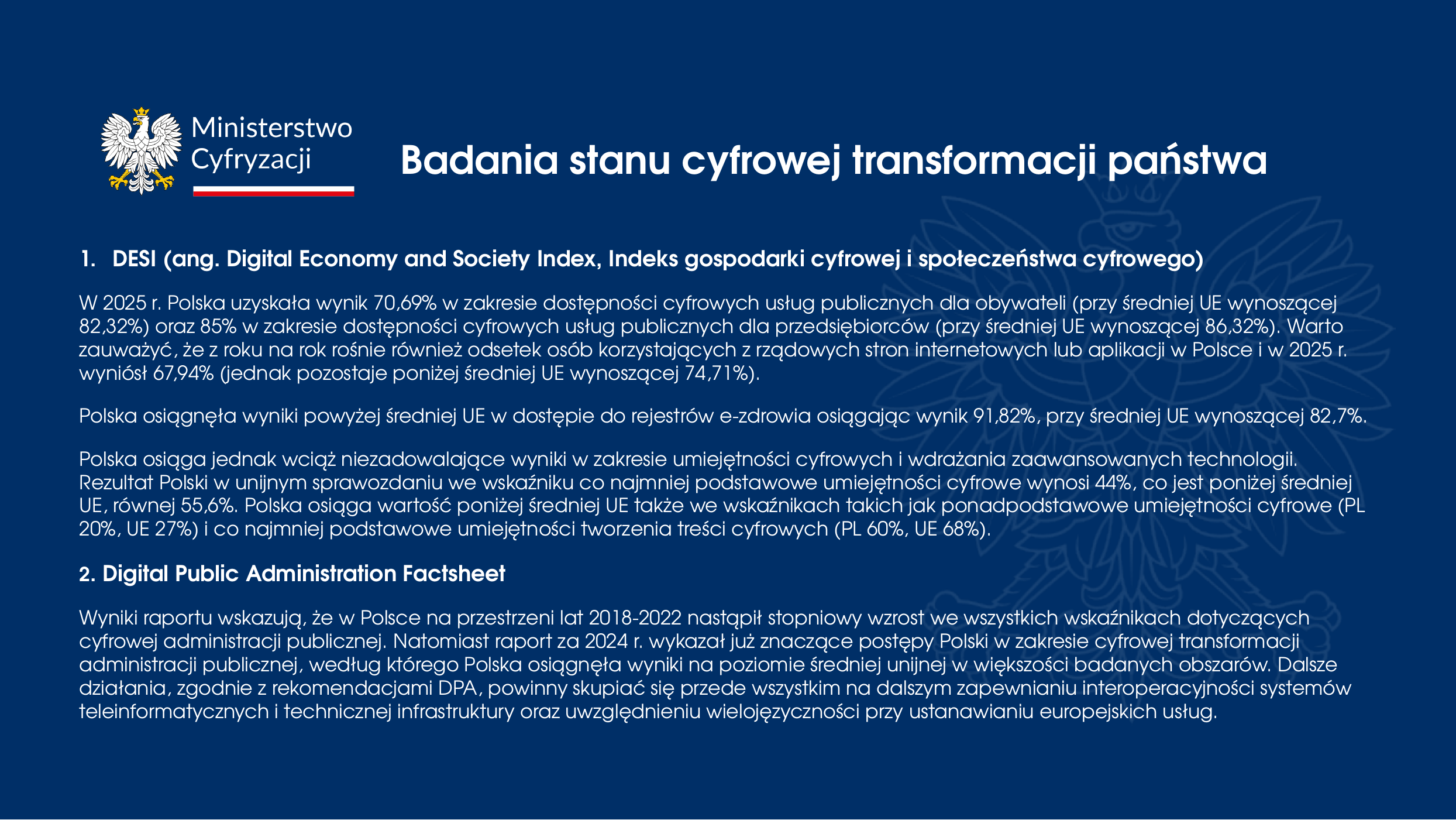

# Badania stanu cyfrowej transformacji państwa
DESI (ang. Digital Economy and Society Index, Indeks gospodarki cyfrowej i społeczeństwa cyfrowego)
W 2025 r. Polska uzyskała wynik 70,69% w zakresie dostępności cyfrowych usług publicznych dla obywateli (przy średniej UE wynoszącej 82,32%) oraz 85% w zakresie dostępności cyfrowych usług publicznych dla przedsiębiorców (przy średniej UE wynoszącej 86,32%). Warto zauważyć, że z roku na rok rośnie również odsetek osób korzystających z rządowych stron internetowych lub aplikacji w Polsce i w 2025 r. wyniósł 67,94% (jednak pozostaje poniżej średniej UE wynoszącej 74,71%).
Polska osiągnęła wyniki powyżej średniej UE w dostępie do rejestrów e-zdrowia osiągając wynik 91,82%, przy średniej UE wynoszącej 82,7%.
Polska osiąga jednak wciąż niezadowalające wyniki w zakresie umiejętności cyfrowych i wdrażania zaawansowanych technologii. Rezultat Polski w unijnym sprawozdaniu we wskaźniku co najmniej podstawowe umiejętności cyfrowe wynosi 44%, co jest poniżej średniej UE, równej 55,6%. Polska osiąga wartość poniżej średniej UE także we wskaźnikach takich jak ponadpodstawowe umiejętności cyfrowe (PL 20%, UE 27%) i co najmniej podstawowe umiejętności tworzenia treści cyfrowych (PL 60%, UE 68%).
2. Digital Public Administration Factsheet
Wyniki raportu wskazują, że w Polsce na przestrzeni lat 2018-2022 nastąpił stopniowy wzrost we wszystkich wskaźnikach dotyczących cyfrowej administracji publicznej. Natomiast raport za 2024 r. wykazał już znaczące postępy Polski w zakresie cyfrowej transformacji administracji publicznej, według którego Polska osiągnęła wyniki na poziomie średniej unijnej w większości badanych obszarów. Dalsze działania, zgodnie z rekomendacjami DPA, powinny skupiać się przede wszystkim na dalszym zapewnianiu interoperacyjności systemów teleinformatycznych i technicznej infrastruktury oraz uwzględnieniu wielojęzyczności przy ustanawianiu europejskich usług.